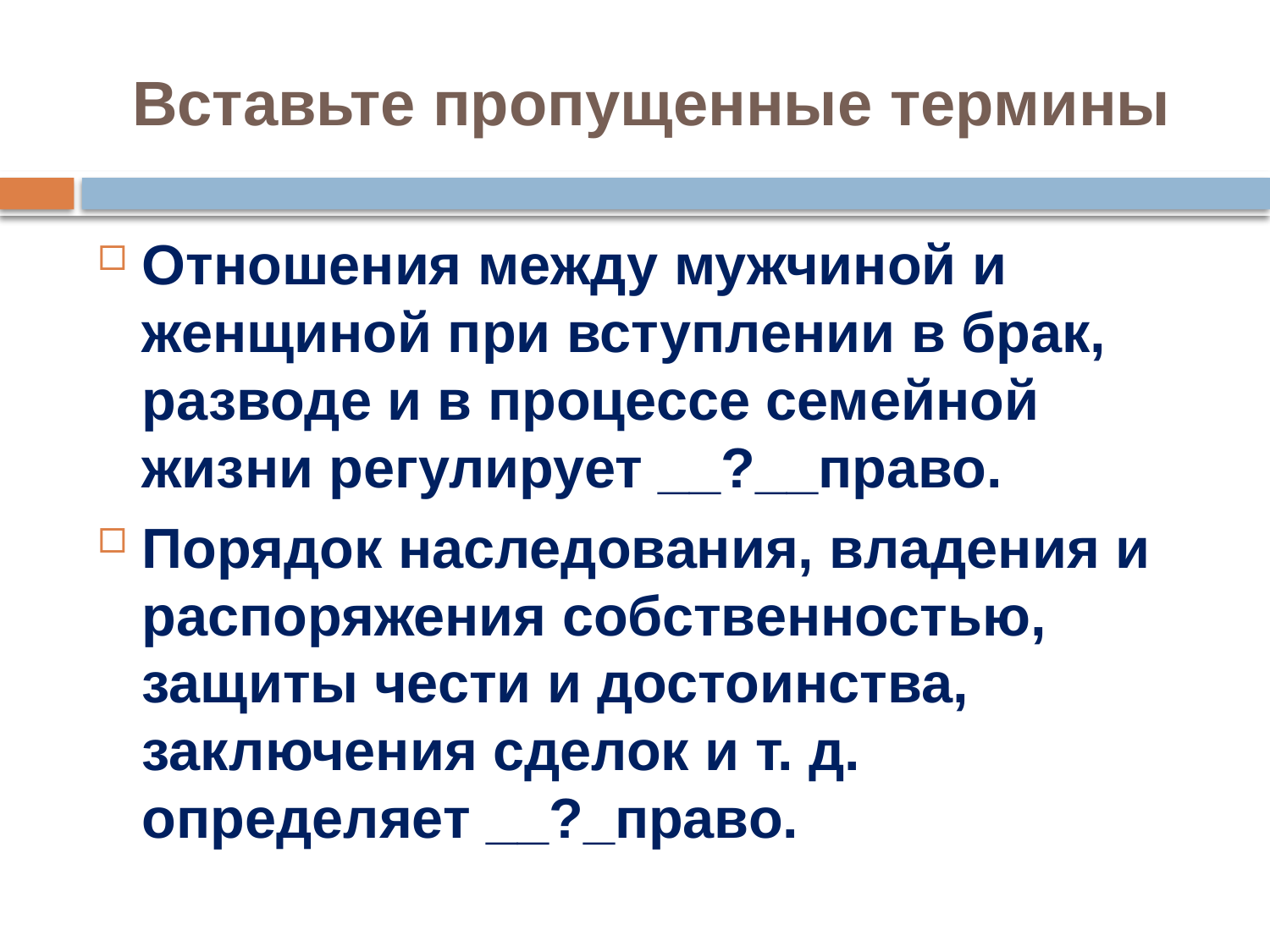

# Вставьте пропущенные термины
Отношения между мужчиной и женщиной при вступлении в брак, разводе и в процессе семейной жизни регулирует __?__право.
Порядок наследования, владения и распоряжения собственностью, защиты чести и достоинства, заключения сделок и т. д. определяет __?_право.